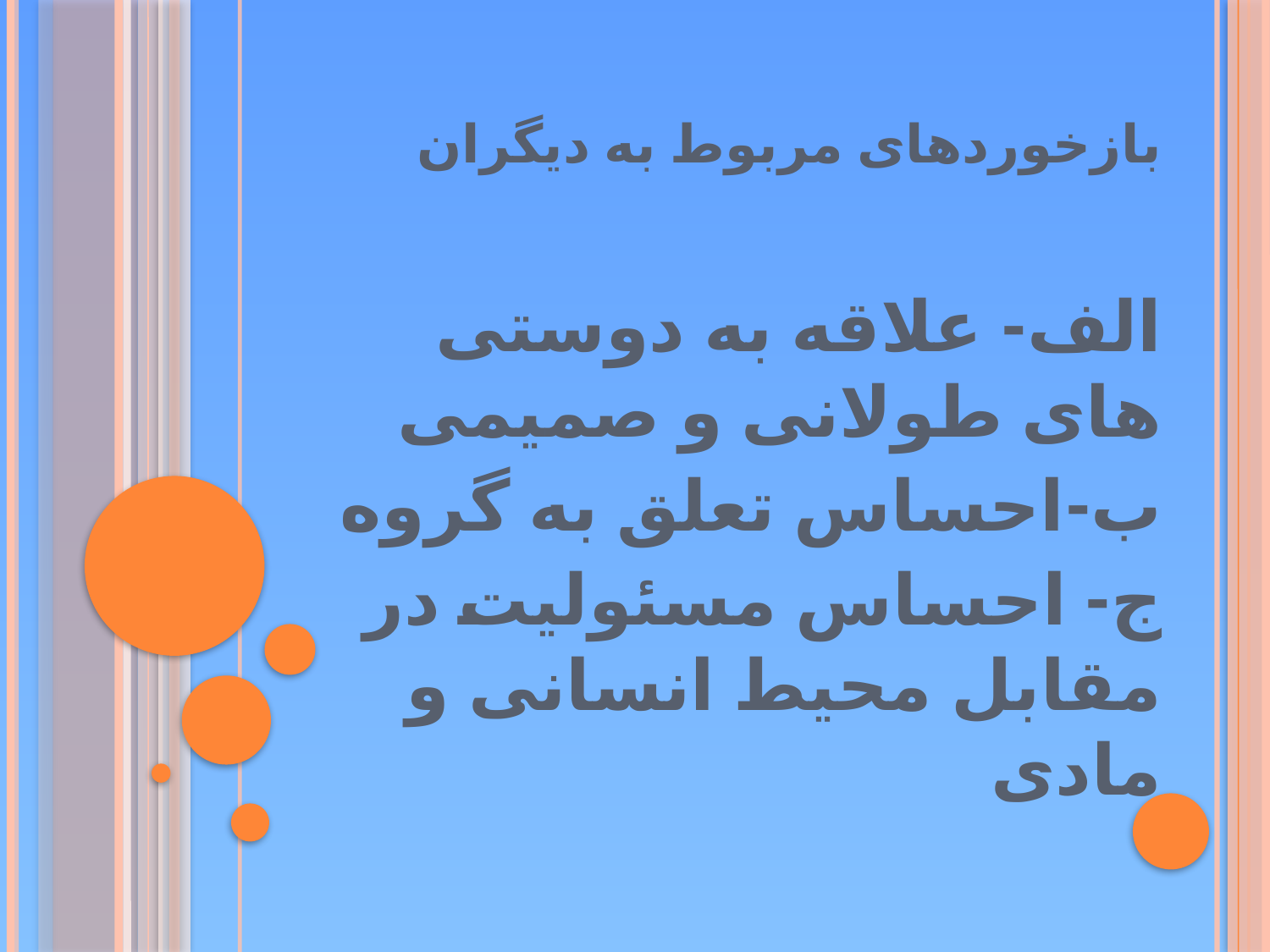

# بازخوردهای مربوط به دیگران
الف- علاقه به دوستی های طولانی و صمیمی
ب-احساس تعلق به گروه
ج- احساس مسئولیت در مقابل محیط انسانی و مادی